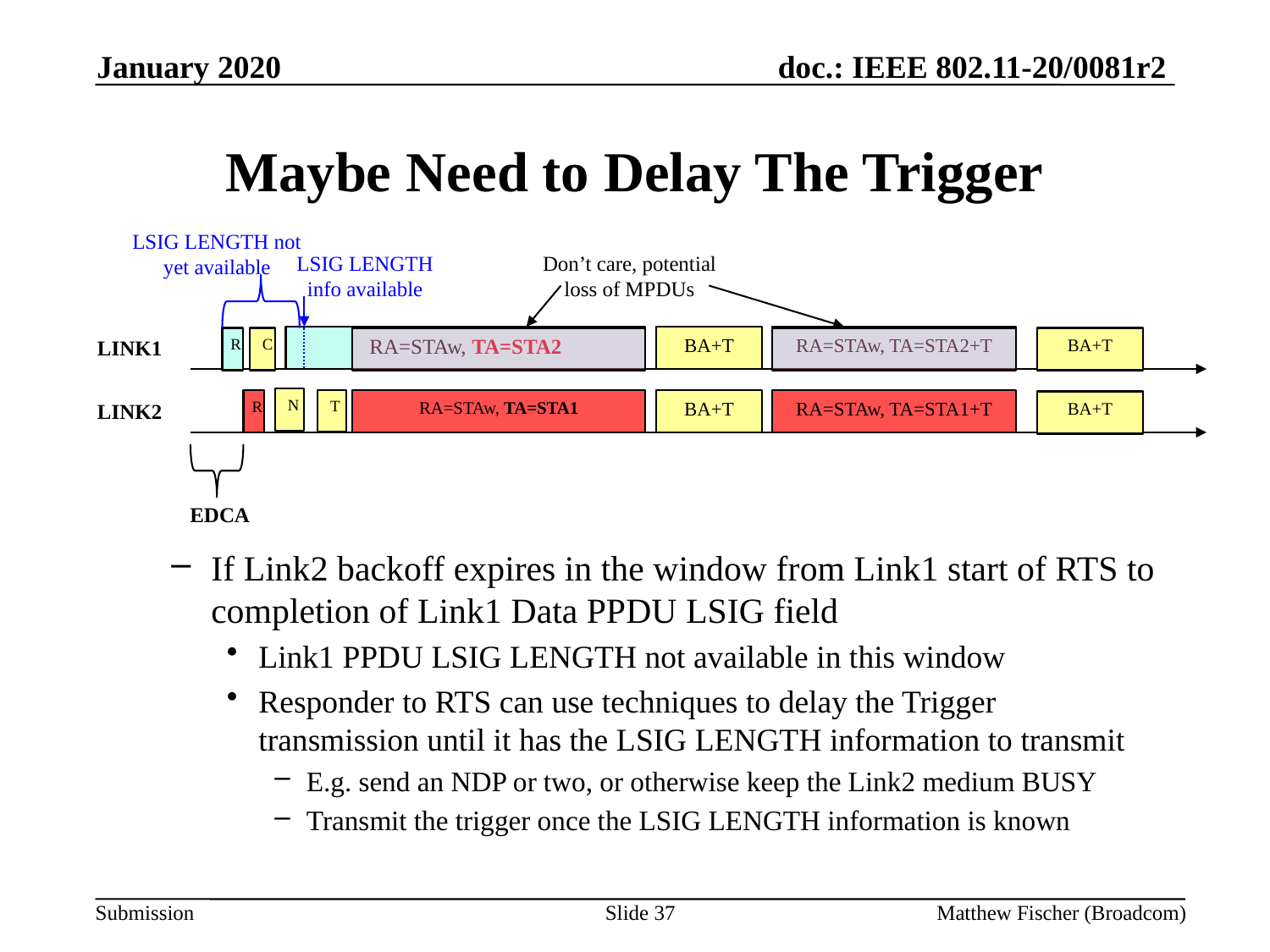

January 2020
# Maybe Need to Delay The Trigger
LSIG LENGTH not yet available
LSIG LENGTH info available
Don’t care, potential loss of MPDUs

RA=STAw, TA=STA2
BA+T
RA=STAw, TA=STA2+T
LINK1
R
C

BA+T
N
T
R
RA=STAw, TA=STA1
BA+T
RA=STAw, TA=STA1+T
LINK2
BA+T

EDCA
If Link2 backoff expires in the window from Link1 start of RTS to completion of Link1 Data PPDU LSIG field
Link1 PPDU LSIG LENGTH not available in this window
Responder to RTS can use techniques to delay the Trigger transmission until it has the LSIG LENGTH information to transmit
E.g. send an NDP or two, or otherwise keep the Link2 medium BUSY
Transmit the trigger once the LSIG LENGTH information is known

Slide 37
Matthew Fischer (Broadcom)